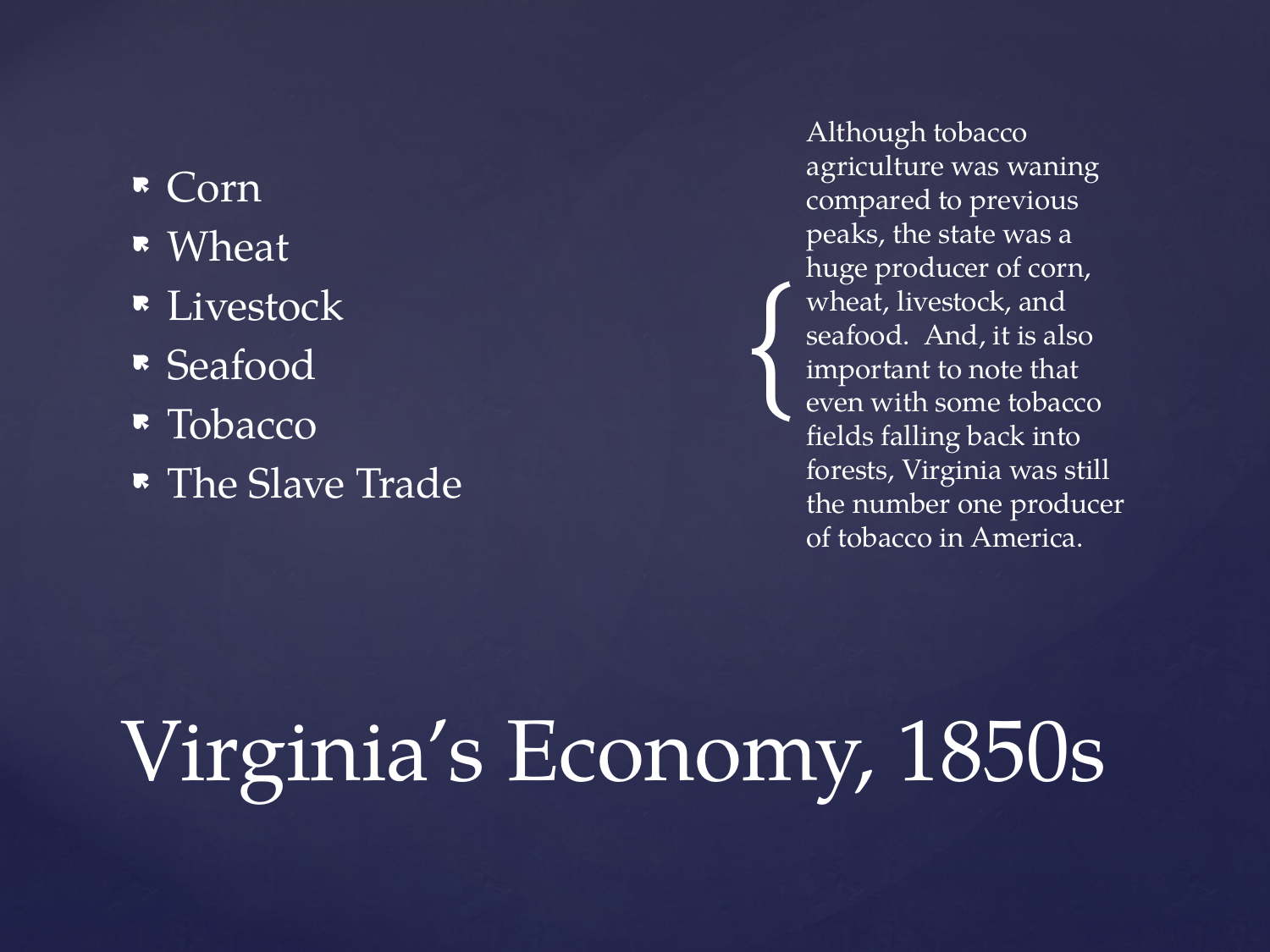

Corn
Wheat
Livestock
Seafood
Tobacco
The Slave Trade
Although tobacco agriculture was waning compared to previous peaks, the state was a huge producer of corn, wheat, livestock, and seafood.  And, it is also important to note that even with some tobacco fields falling back into forests, Virginia was still the number one producer of tobacco in America.
# Virginia’s Economy, 1850s